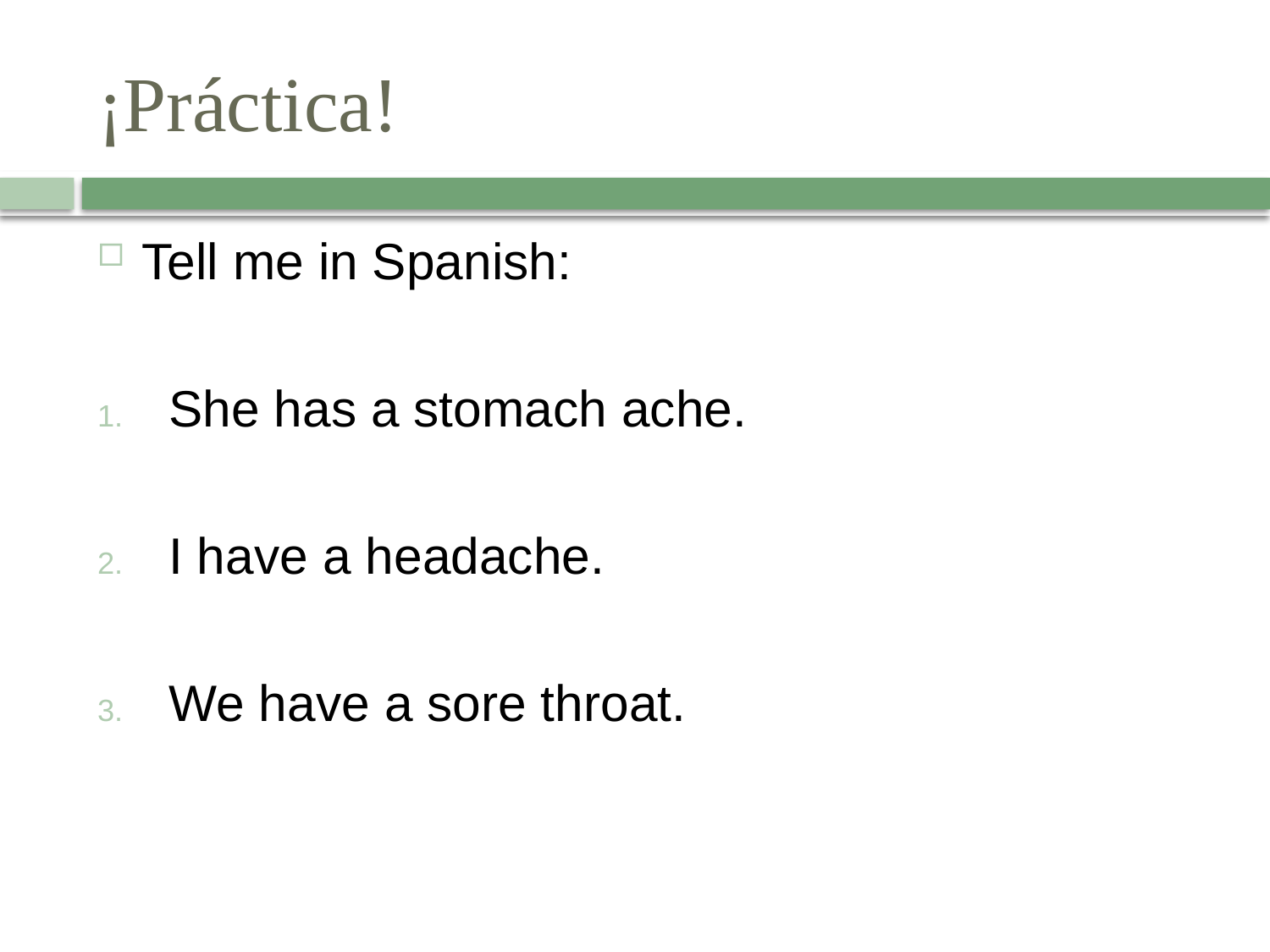

# ¡Práctica!
Tell me in Spanish:

She has a stomach ache.

I have a headache.

We have a sore throat.